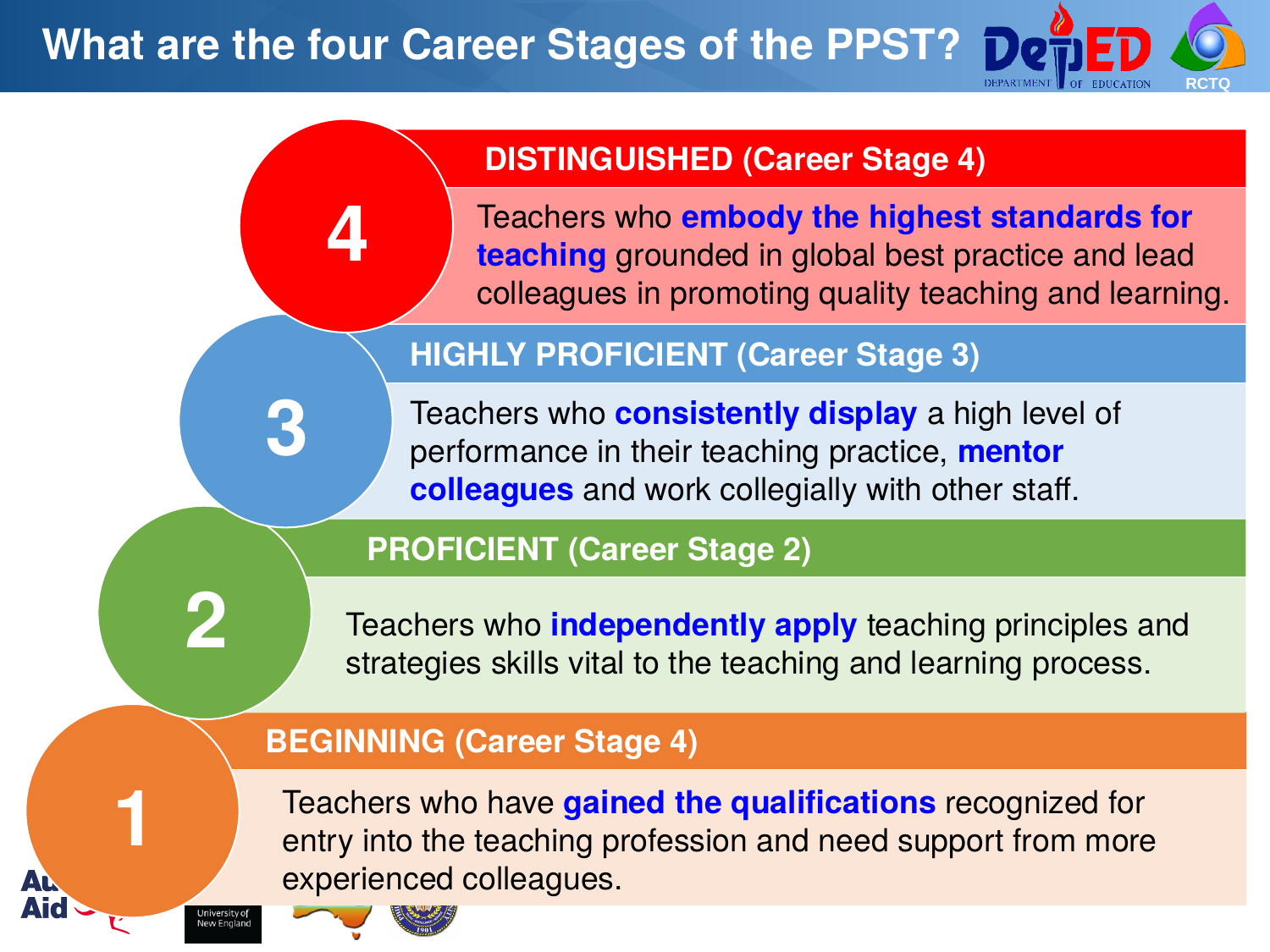

What are the four Career Stages of the PPST?

4

DISTINGUISHED (Career Stage 4)

Teachers who embody the highest standards for teaching grounded in global best practice and lead colleagues in promoting quality teaching and learning.

3

HIGHLY PROFICIENT (Career Stage 3)

Teachers who consistently display a high level of performance in their teaching practice, mentor colleagues and work collegially with other staff.

2

PROFICIENT (Career Stage 2)

Teachers who independently apply teaching principles and strategies skills vital to the teaching and learning process.

1

BEGINNING (Career Stage 4)
1

Teachers who have gained the qualifications recognized for entry into the teaching profession and need support from more experienced colleagues.